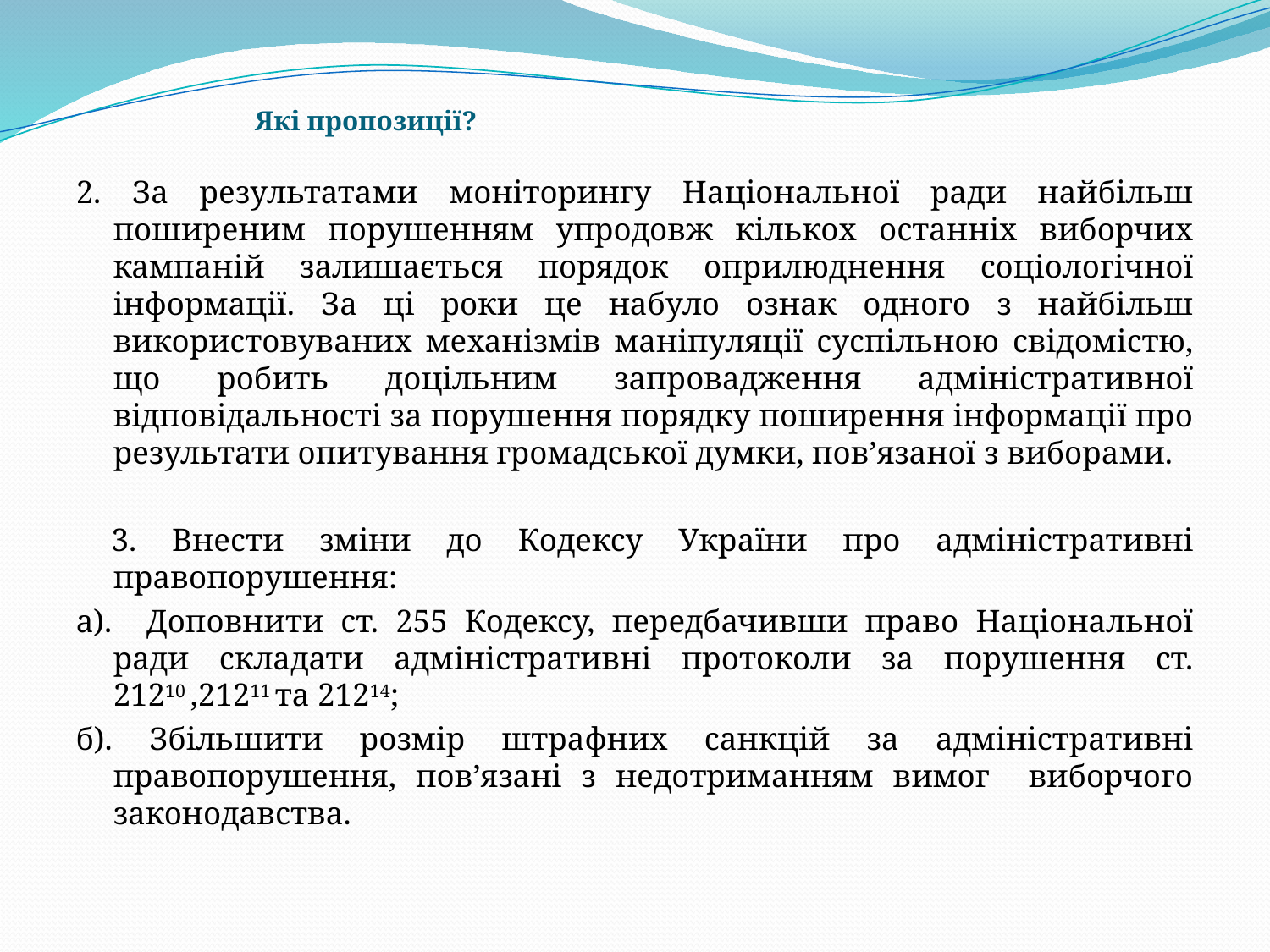

# Які пропозиції?
2. За результатами моніторингу Національної ради найбільш поширеним порушенням упродовж кількох останніх виборчих кампаній залишається порядок оприлюднення соціологічної інформації. За ці роки це набуло ознак одного з найбільш використовуваних механізмів маніпуляції суспільною свідомістю, що робить доцільним запровадження адміністративної відповідальності за порушення порядку поширення інформації про результати опитування громадської думки, пов’язаної з виборами.

 3. Внести зміни до Кодексу України про адміністративні правопорушення:
а).  Доповнити ст. 255 Кодексу, передбачивши право Національної ради складати адміністративні протоколи за порушення ст. 21210 ,21211 та 21214;
б). Збільшити розмір штрафних санкцій за адміністративні правопорушення, пов’язані з недотриманням вимог  виборчого законодавства.